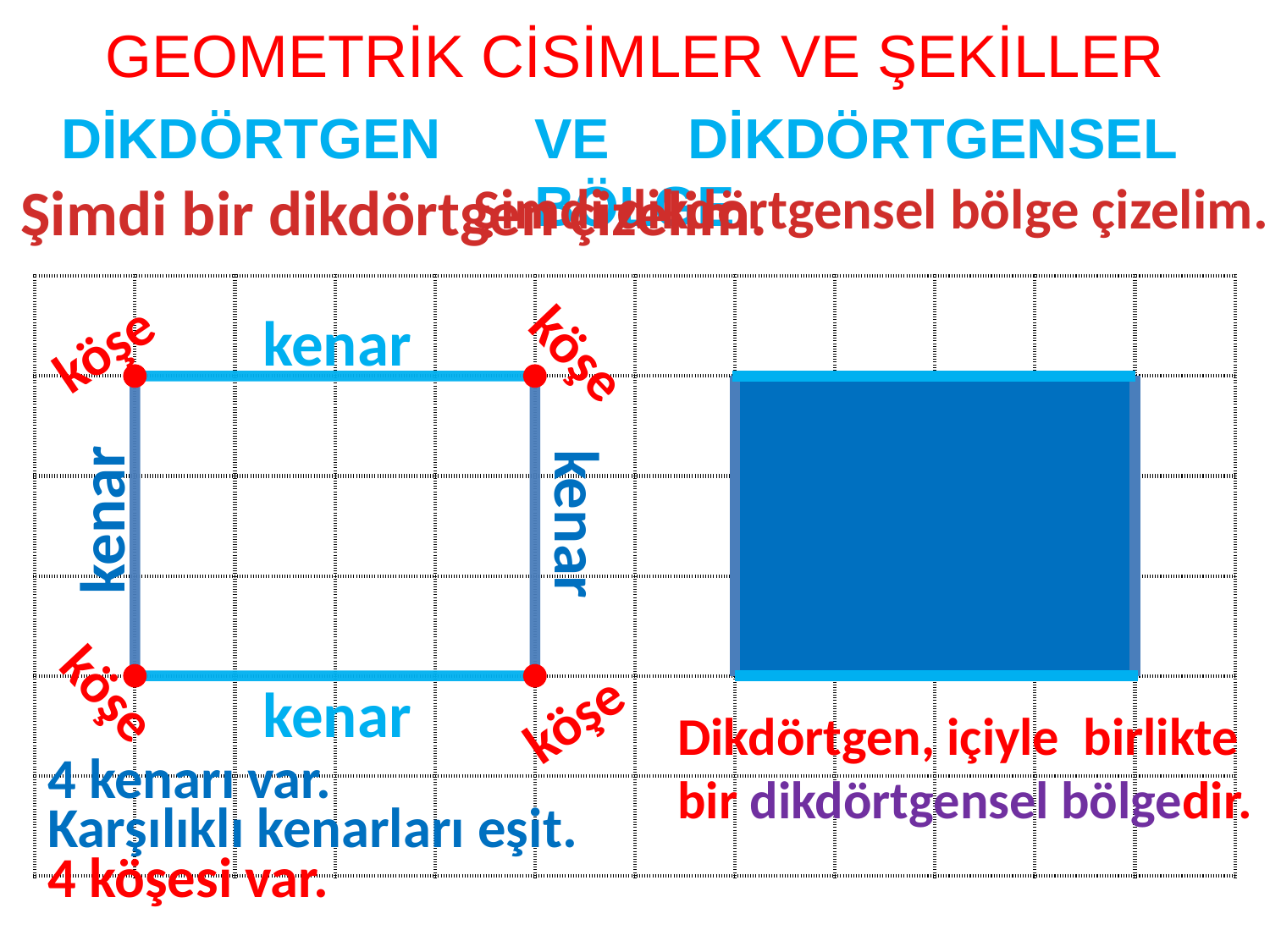

# GEOMETRİK CİSİMLER VE ŞEKİLLER
DİKDÖRTGEN      VE     DİKDÖRTGENSEL   BÖLGE

Şimdi bir dikdörtgen çizelim.
Şimdi dikdörtgensel bölge çizelim.
|  |  |  |  |  |  |  |  |  |  |  |  |
| --- | --- | --- | --- | --- | --- | --- | --- | --- | --- | --- | --- |
|  |  |  |  |  |  |  |  |  |  |  |  |
|  |  |  |  |  |  |  |  |  |  |  |  |
|  |  |  |  |  |  |  |  |  |  |  |  |
|  |  |  |  |  |  |  |  |  |  |  |  |
|  |  |  |  |  |  |  |  |  |  |  |  |
kenar
köşe
köşe

kenar
kenar
köşe

kenar
köşe
Dikdörtgen, içiyle  birlikte
bir dikdörtgensel bölgedir.
4 kenarı var.
Karşılıklı kenarları eşit.
4 köşesi var.